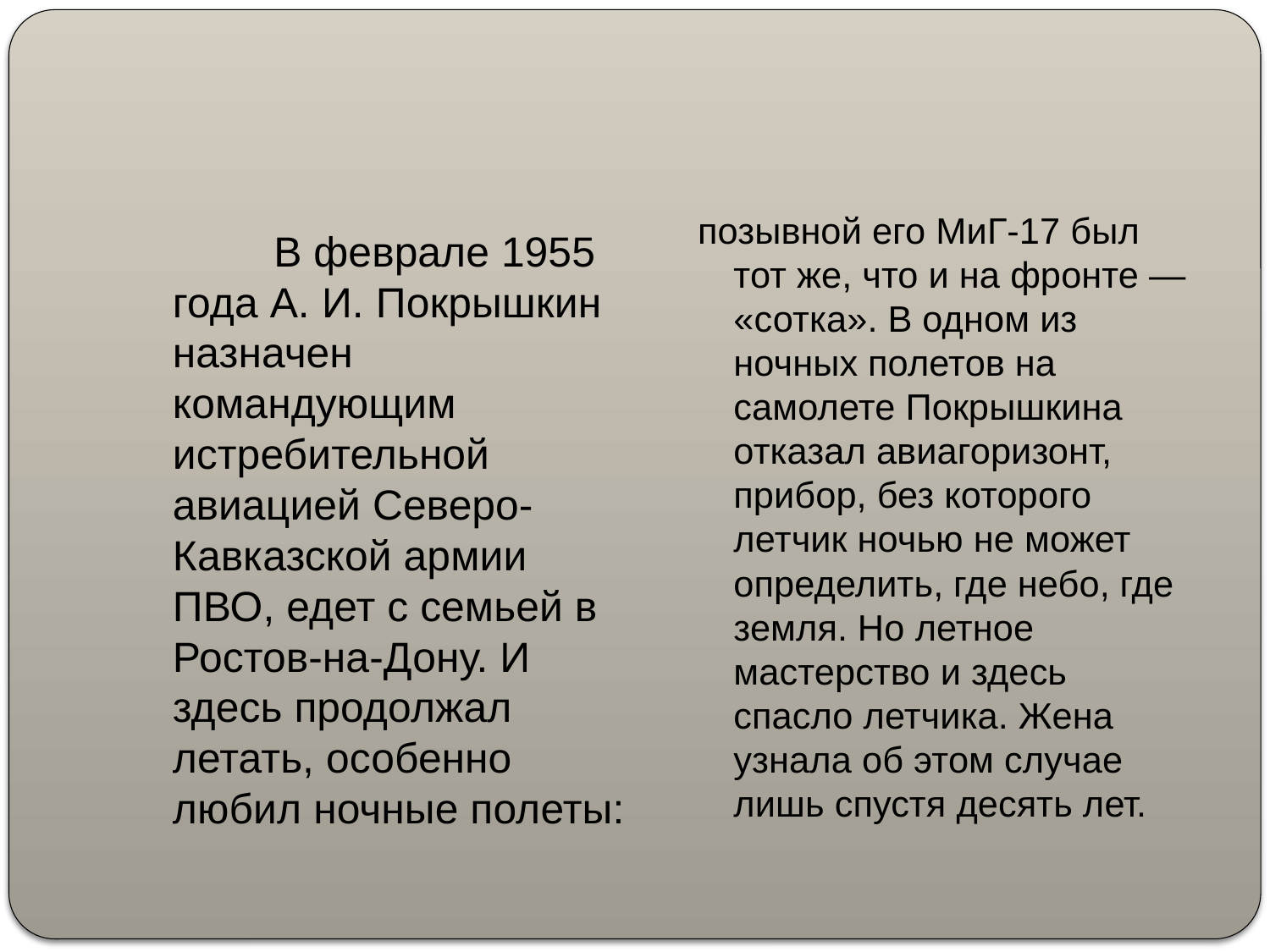

#
позывной его МиГ-17 был тот же, что и на фронте — «сотка». В одном из ночных полетов на самолете Покрышкина отказал авиагоризонт, прибор, без которого летчик ночью не может определить, где небо, где земля. Но летное мастерство и здесь спасло летчика. Жена узнала об этом случае лишь спустя десять лет.

            В феврале 1955 года А. И. Покрышкин  назначен командующим истребительной авиацией Северо-Кавказской армии ПВО, едет с семьей в Ростов-на-Дону. И здесь продолжал летать, особенно любил ночные полеты: